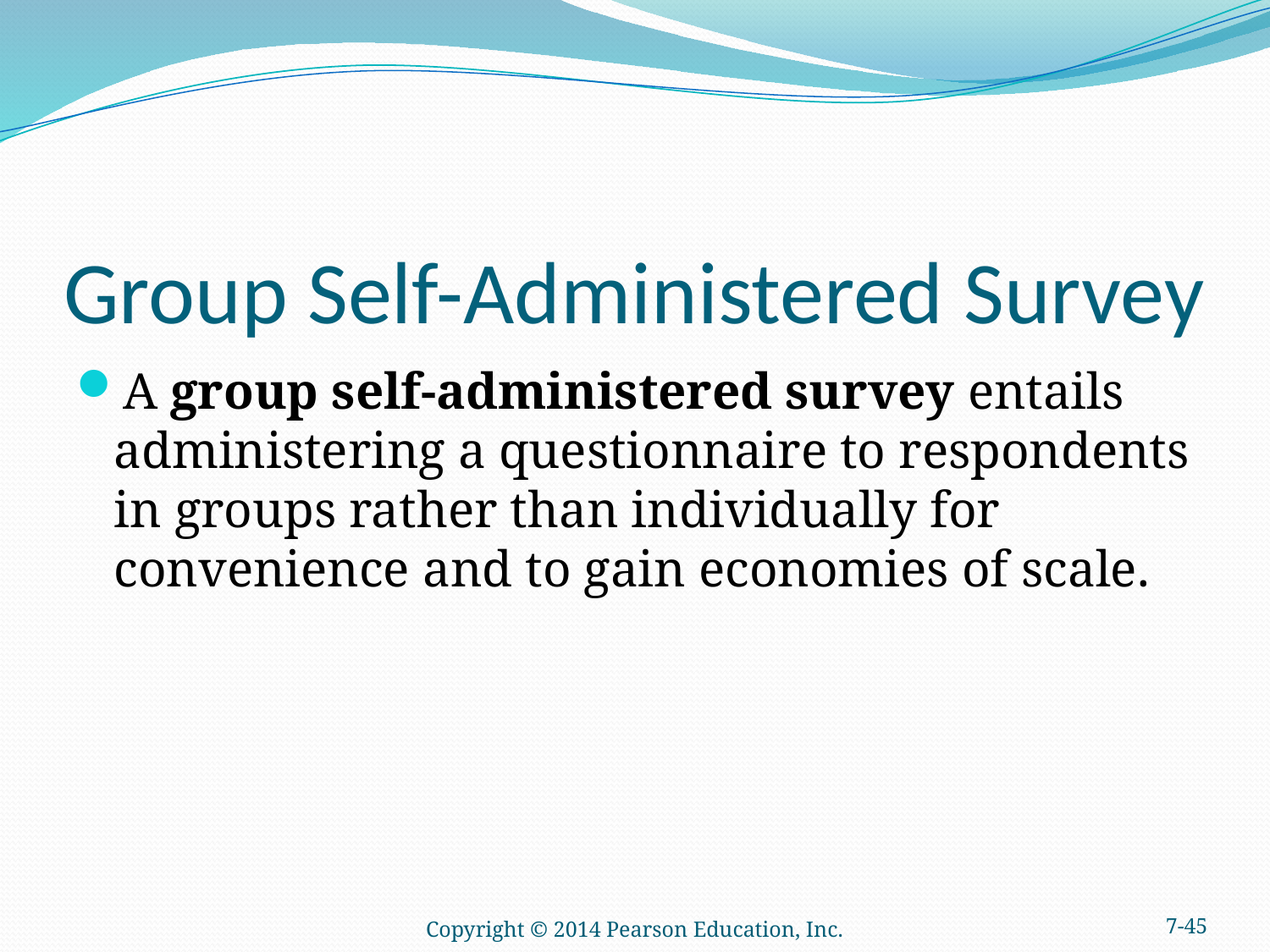

# Group Self-Administered Survey
A group self-administered survey entails administering a questionnaire to respondents in groups rather than individually for convenience and to gain economies of scale.